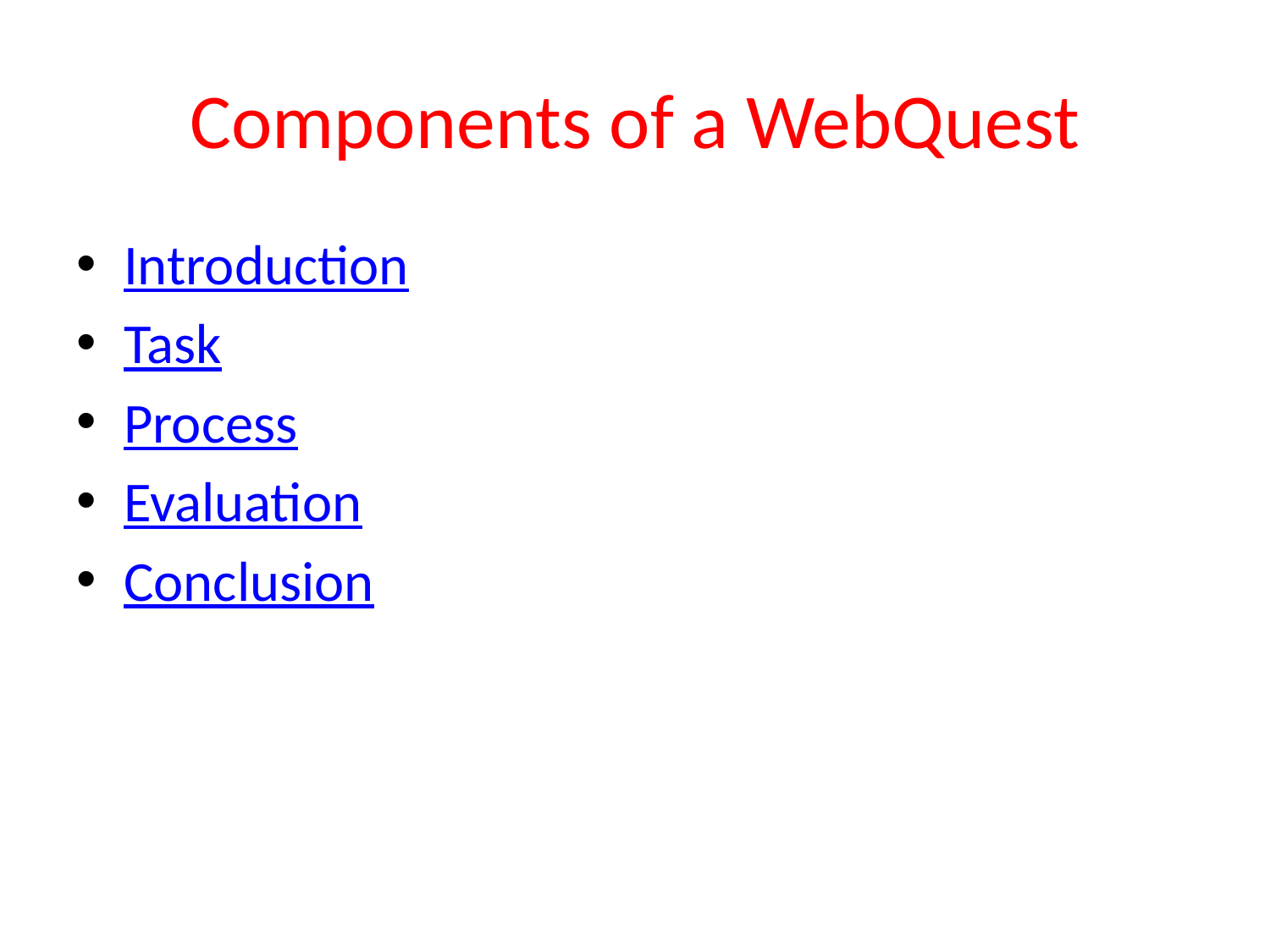

# Components of a WebQuest
Introduction
Task
Process
Evaluation
Conclusion